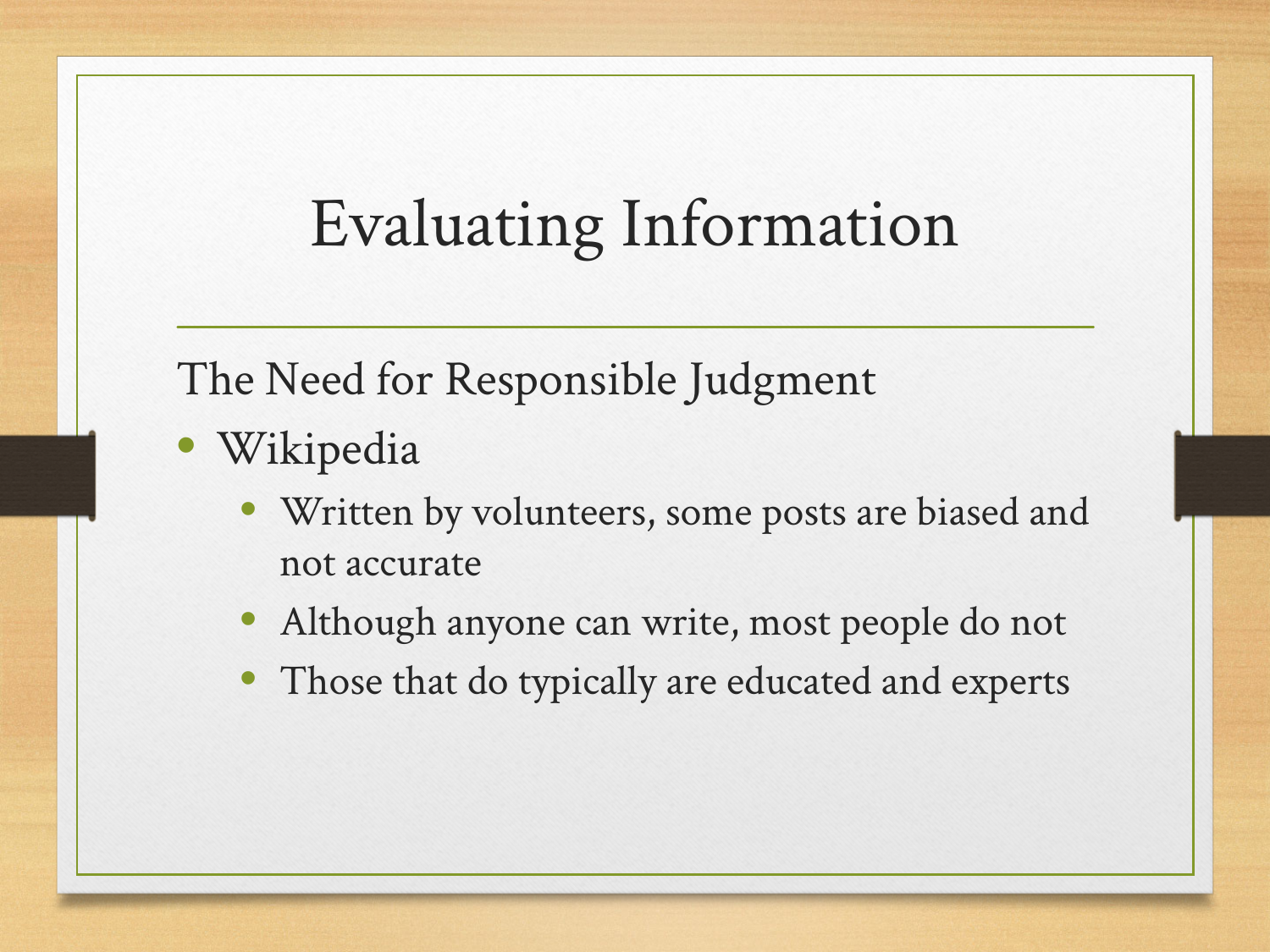

# Evaluating Information
The Need for Responsible Judgment
Wikipedia
Written by volunteers, some posts are biased and not accurate
Although anyone can write, most people do not
Those that do typically are educated and experts